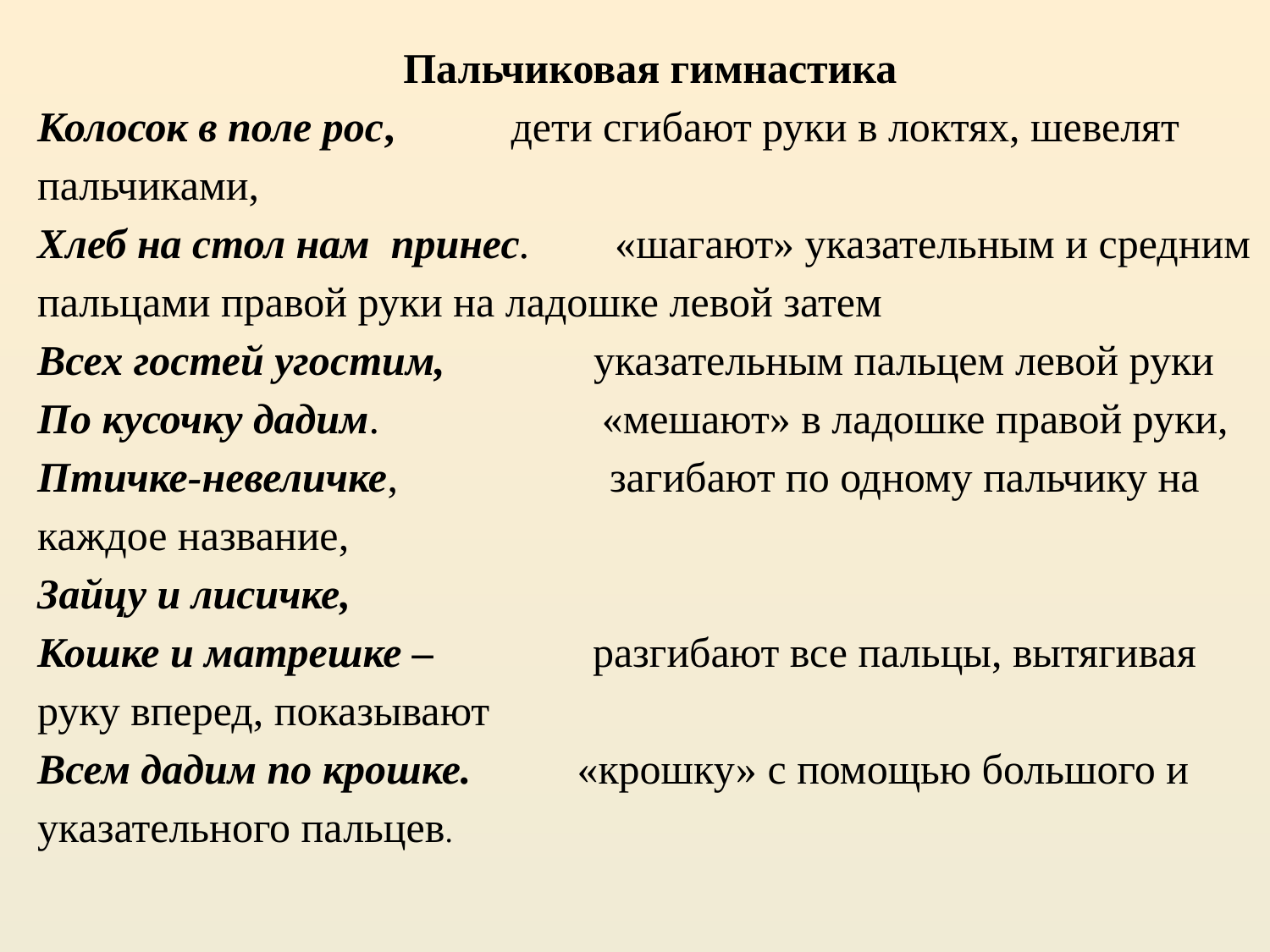

Пальчиковая гимнастика
Колосок в поле рос,           дети сгибают руки в локтях, шевелят пальчиками,
Хлеб на стол нам  принес.        «шагают» указательным и средним пальцами правой руки на ладошке левой затем
Всех гостей угостим,              указательным пальцем левой руки
По кусочку дадим.                     «мешают» в ладошке правой руки,
Птичке-невеличке,                    загибают по одному пальчику на каждое название,
Зайцу и лисичке,
Кошке и матрешке –               разгибают все пальцы, вытягивая  руку вперед, показывают
Всем дадим по крошке.          «крошку» с помощью большого и указательного пальцев.